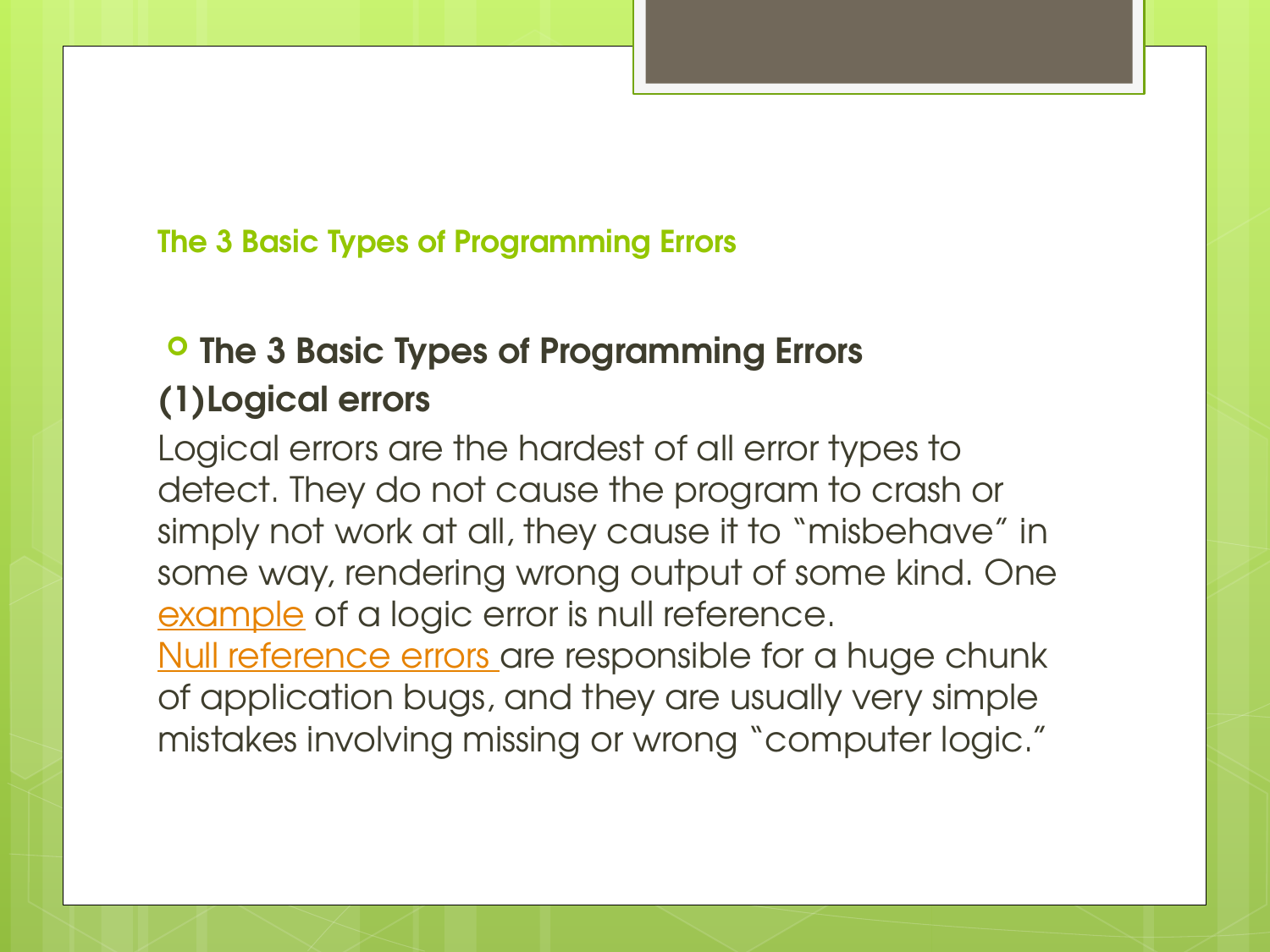

# The 3 Basic Types of Programming Errors
The 3 Basic Types of Programming Errors
(1)Logical errors
Logical errors are the hardest of all error types to detect. They do not cause the program to crash or simply not work at all, they cause it to “misbehave” in some way, rendering wrong output of some kind. One example of a logic error is null reference. Null reference errors are responsible for a huge chunk of application bugs, and they are usually very simple mistakes involving missing or wrong “computer logic.”